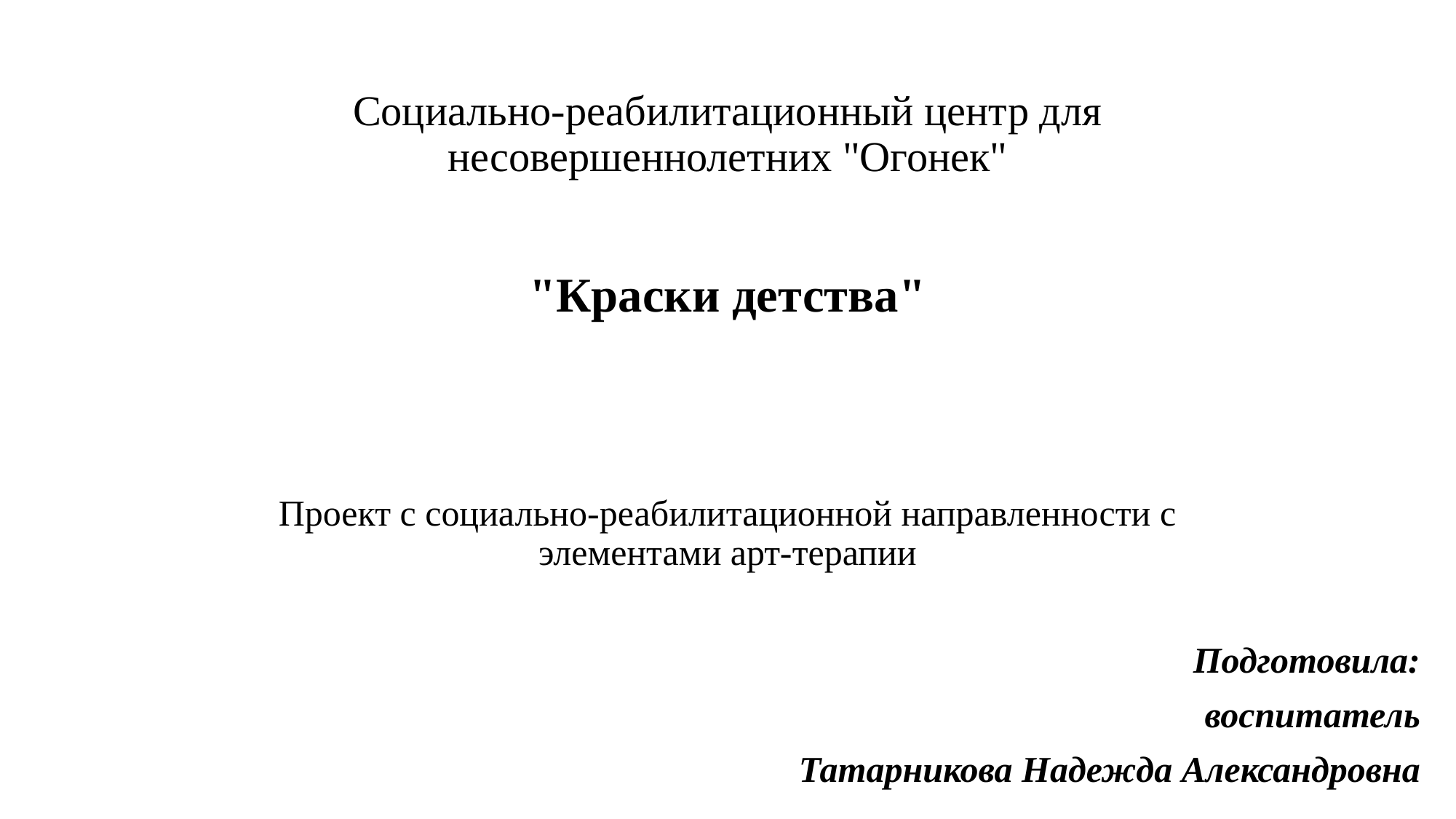

Социально-реабилитационный центр для несовершеннолетних "Огонек"
# "Краски детства"

Проект с социально-реабилитационной направленности с элементами арт-терапии
Подготовила:
воспитатель
Татарникова Надежда Александровна